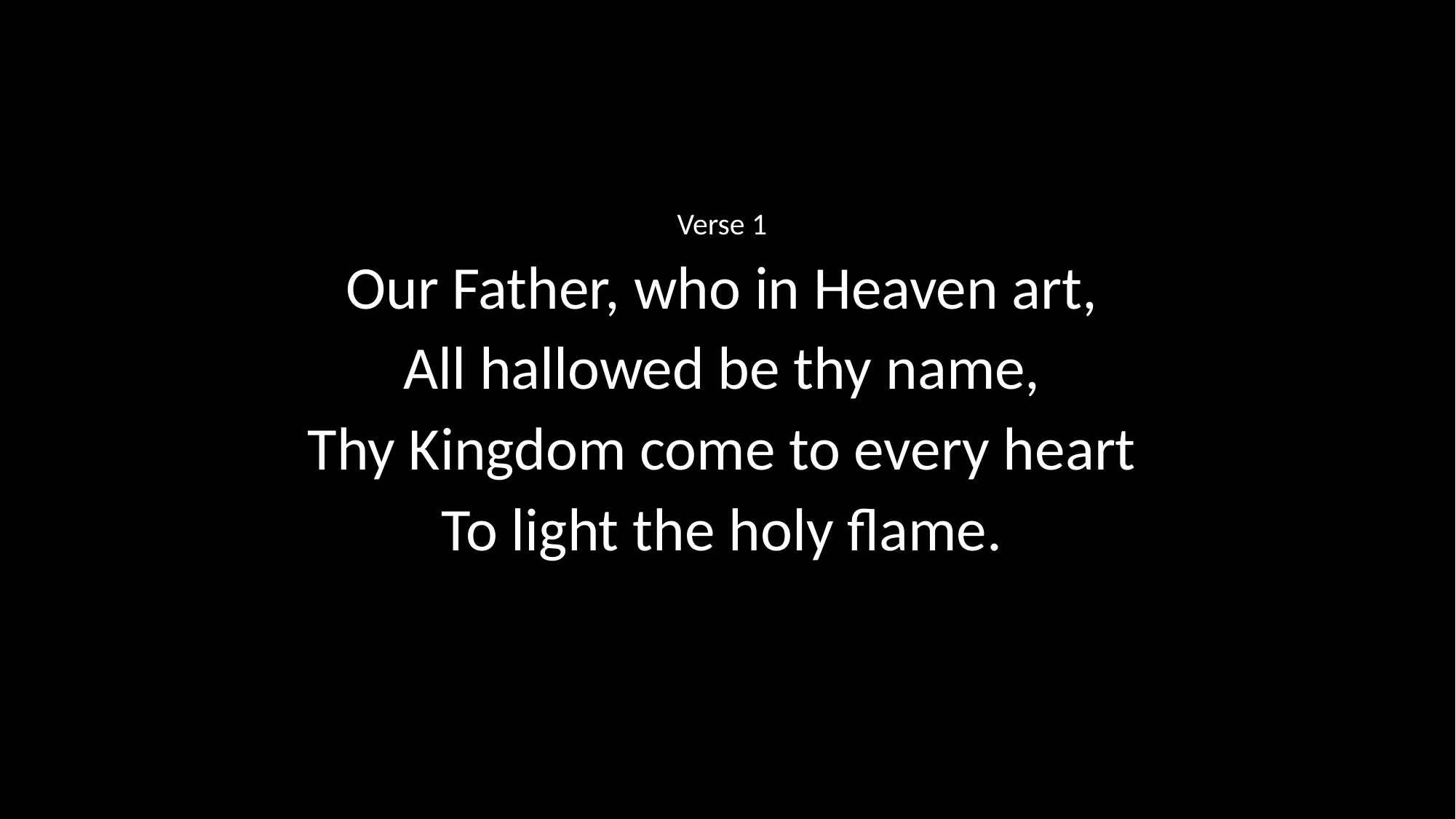

Verse 1
Our Father, who in Heaven art,
All hallowed be thy name,
Thy Kingdom come to every heart
To light the holy flame.